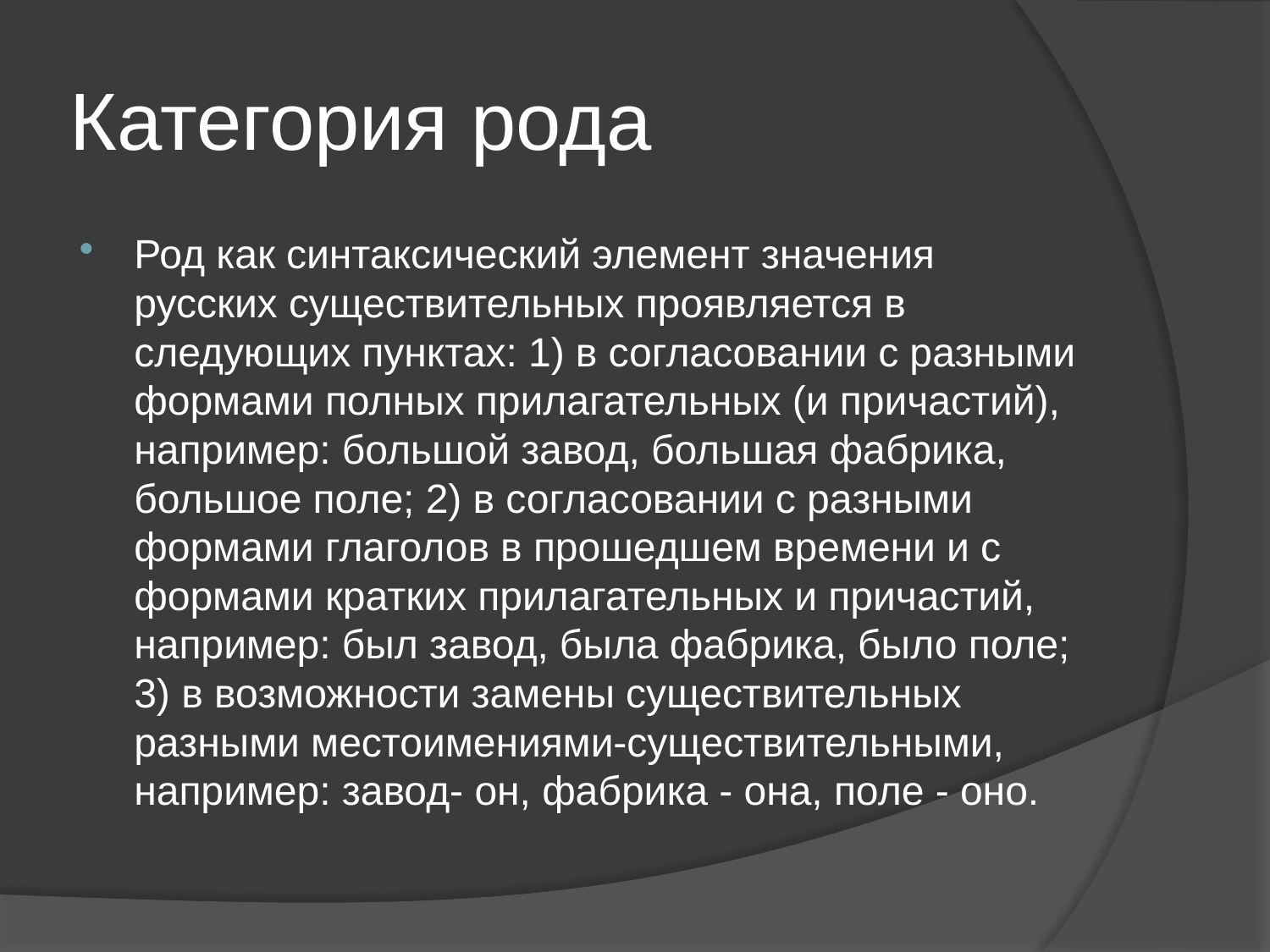

# Категория рода
Род как синтаксический элемент значения русских существительных проявляется в следующих пунктах: 1) в согласовании с разными формами полных прилагательных (и причастий), например: большой завод, большая фабрика, большое поле; 2) в согласовании с разными формами глаголов в прошедшем времени и с формами кратких прилагательных и причастий, например: был завод, была фабрика, было поле; 3) в возможности замены существительных разными местоимениями-существительными, например: завод- он, фабрика - она, поле - оно.